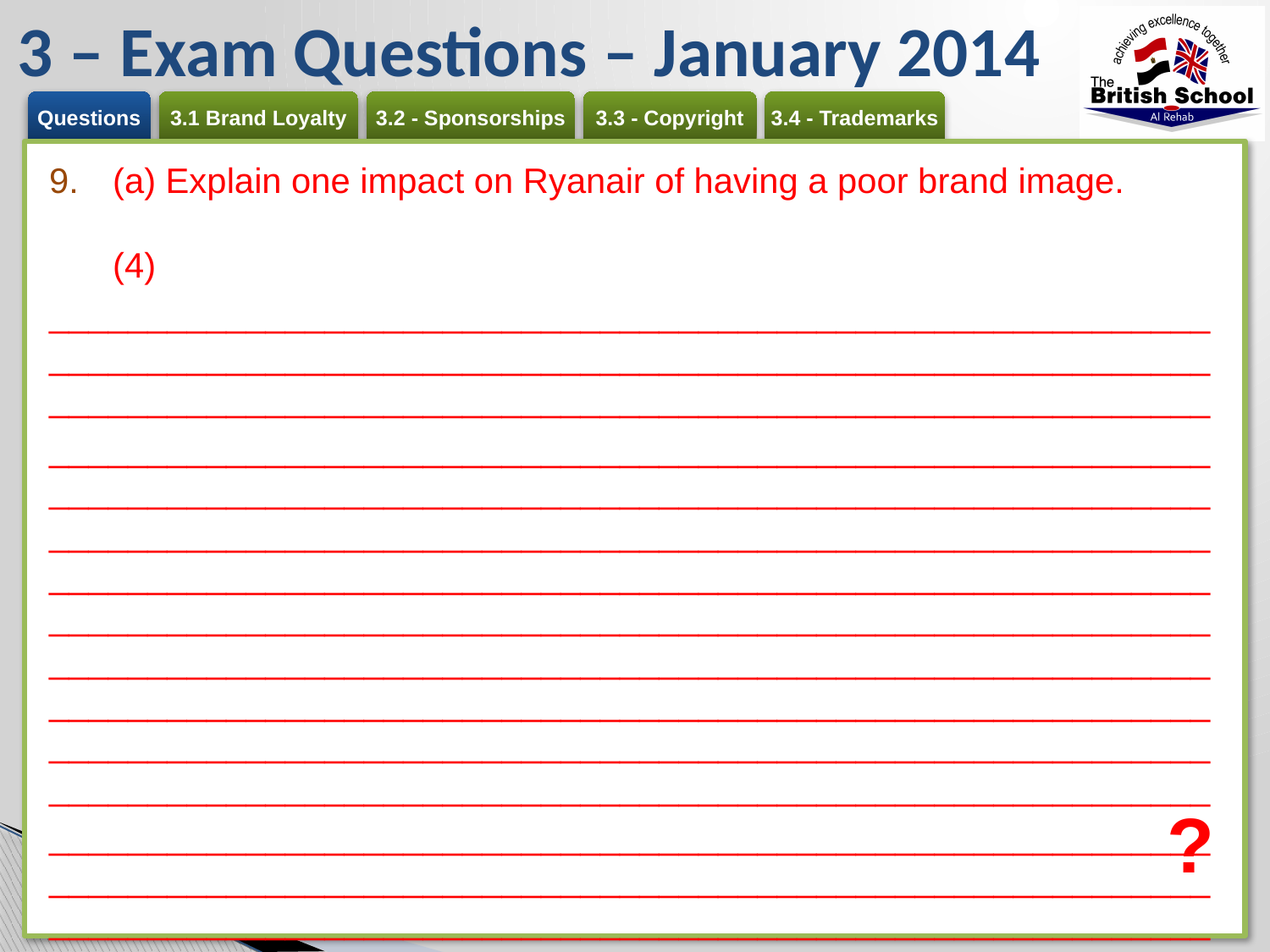

# 3 – Exam Questions – January 2014
(a) Explain one impact on Ryanair of having a poor brand image. 	(4)
_________________________________________________________________________________________________________________________________________________________________________________
_________________________________________________________________________________________________________________________________________________________________________________ _________________________________________________________________________________________________________________________________________________________________________________ _________________________________________________________________________________________________________________________________________________________________________________
____________________________________________________________________________________________________________________________________________________________________________________________________________________________________________
?